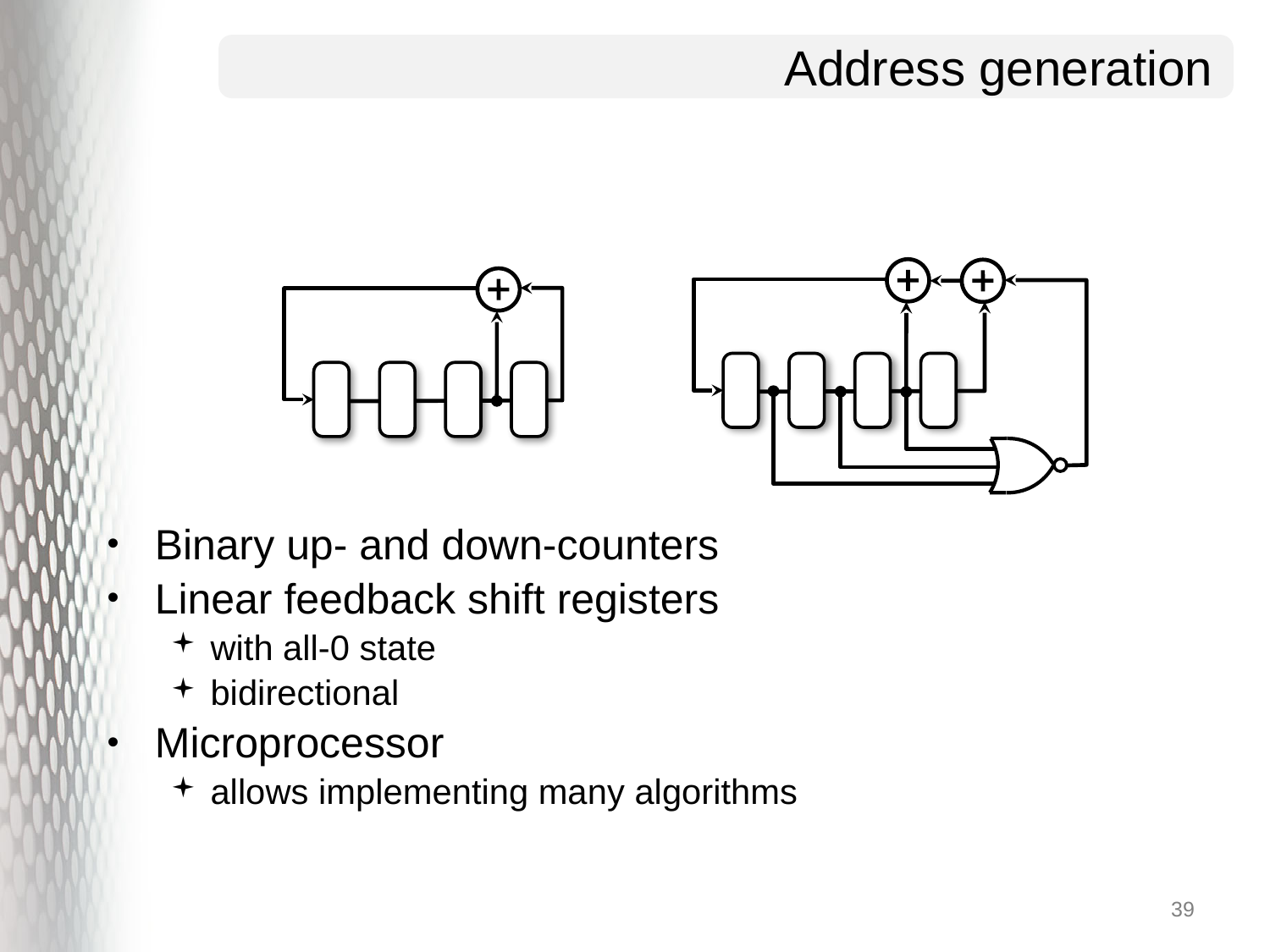

# Address generation

Binary up- and down-counters
Linear feedback shift registers
with all-0 state
bidirectional
Microprocessor
allows implementing many algorithms